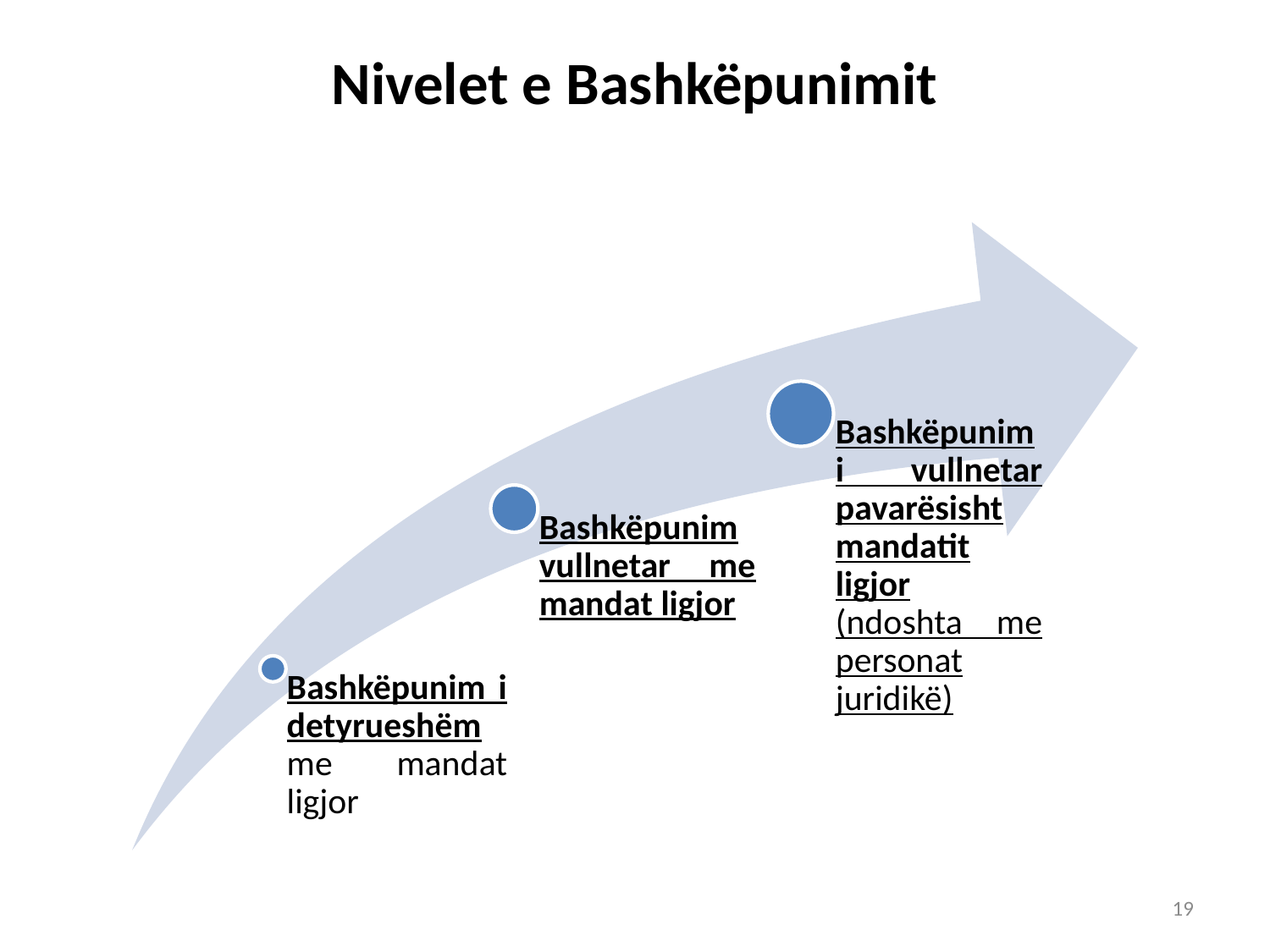

# Nivelet e Bashkëpunimit
Bashkëpunim i detyrueshëm me mandat ligjor
Bashkëpunim vullnetar me mandat ligjor
Bashkëpunimi vullnetar pavarësisht mandatit ligjor (ndoshta me personat juridikë)
19